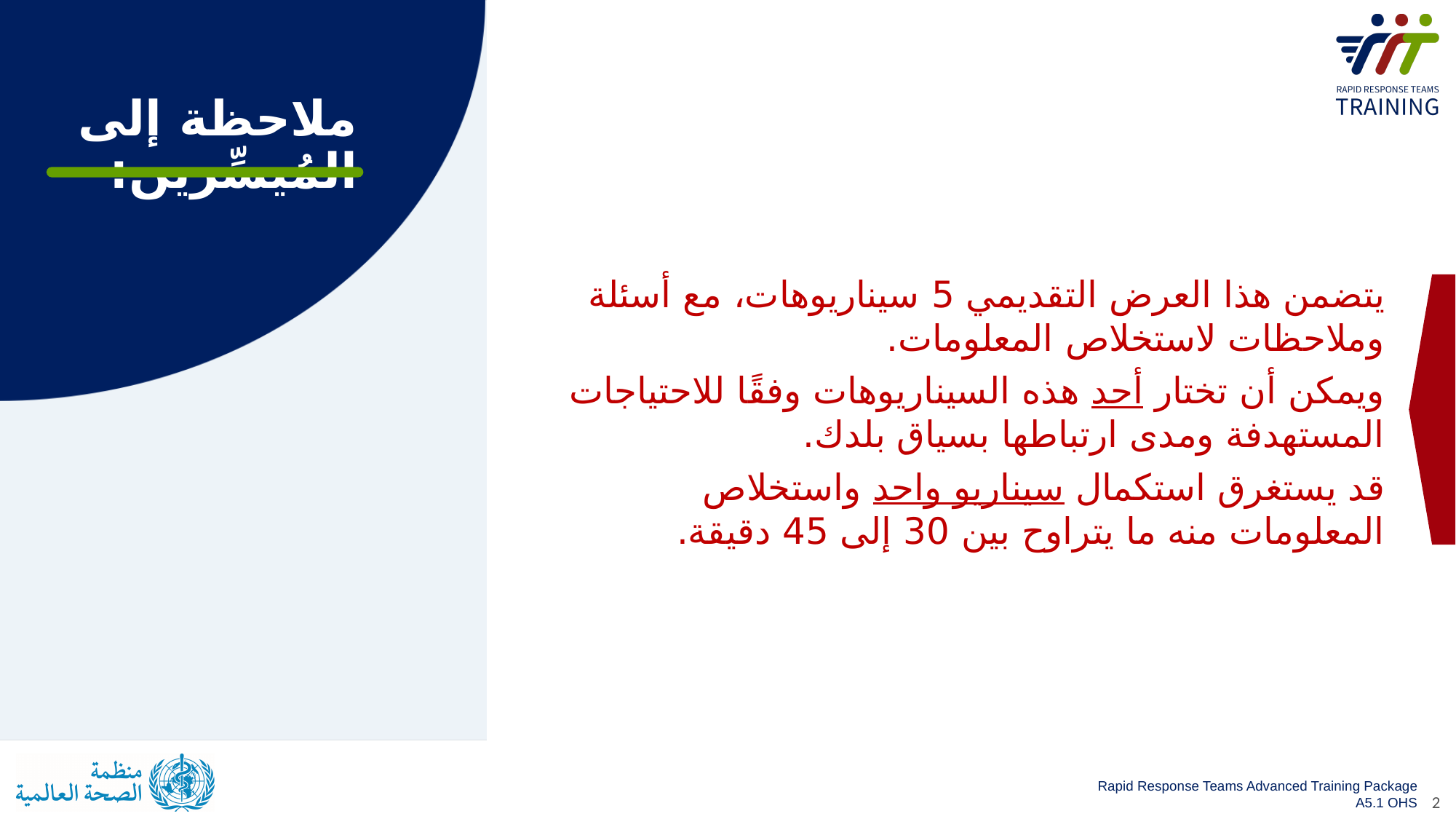

ملاحظة إلى المُيسِّرين:

يتضمن هذا العرض التقديمي 5 سيناريوهات، مع أسئلة وملاحظات لاستخلاص المعلومات.
ويمكن أن تختار أحد هذه السيناريوهات وفقًا للاحتياجات المستهدفة ومدى ارتباطها بسياق بلدك.
قد يستغرق استكمال سيناريو واحد واستخلاص المعلومات منه ما يتراوح بين 30 إلى 45 دقيقة.

2